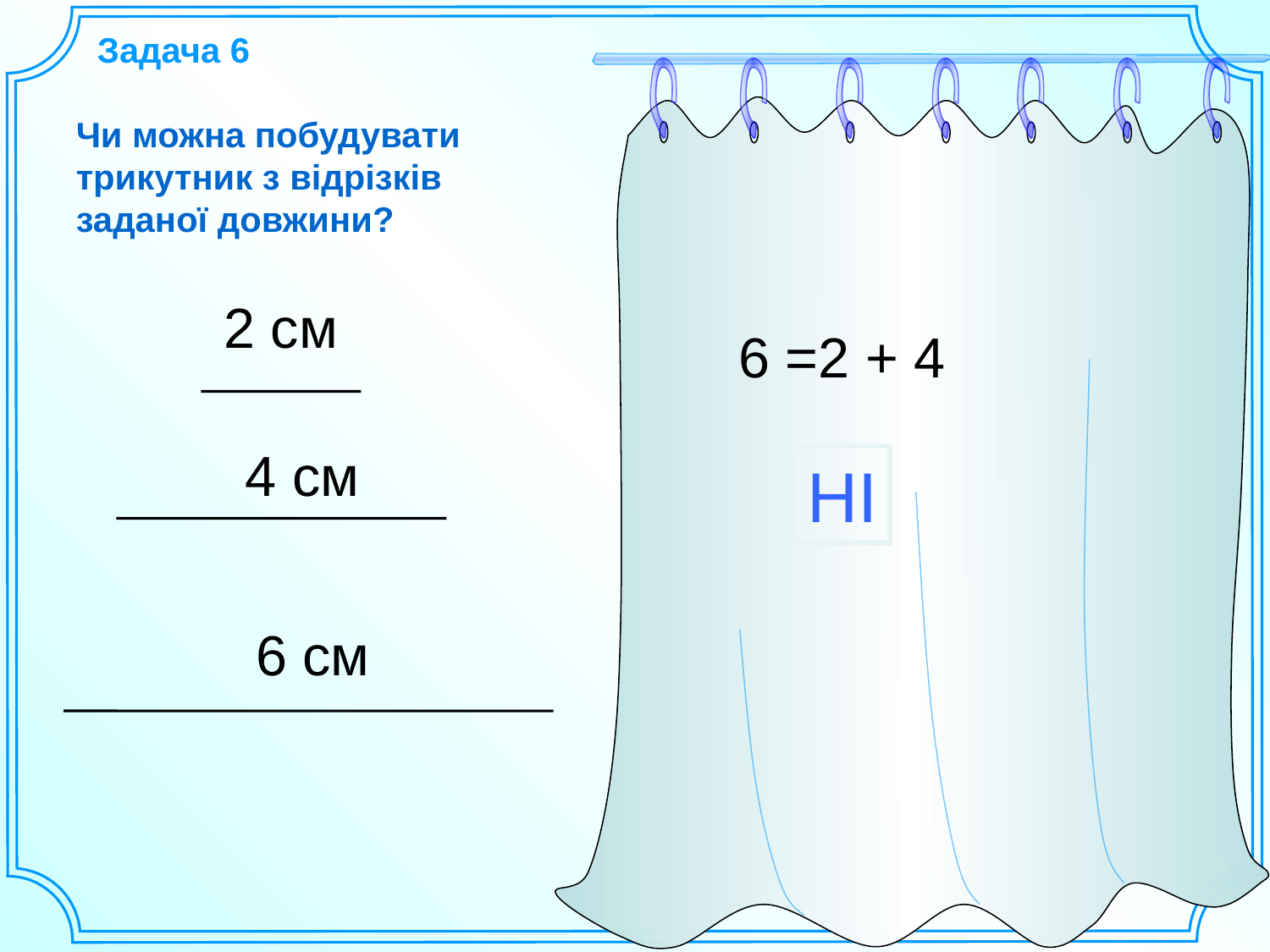

Задача 6

Чи можна побудувати трикутник з відрізків заданої довжини?
2 см
6 =2 + 4

4 см
НІ

6 см